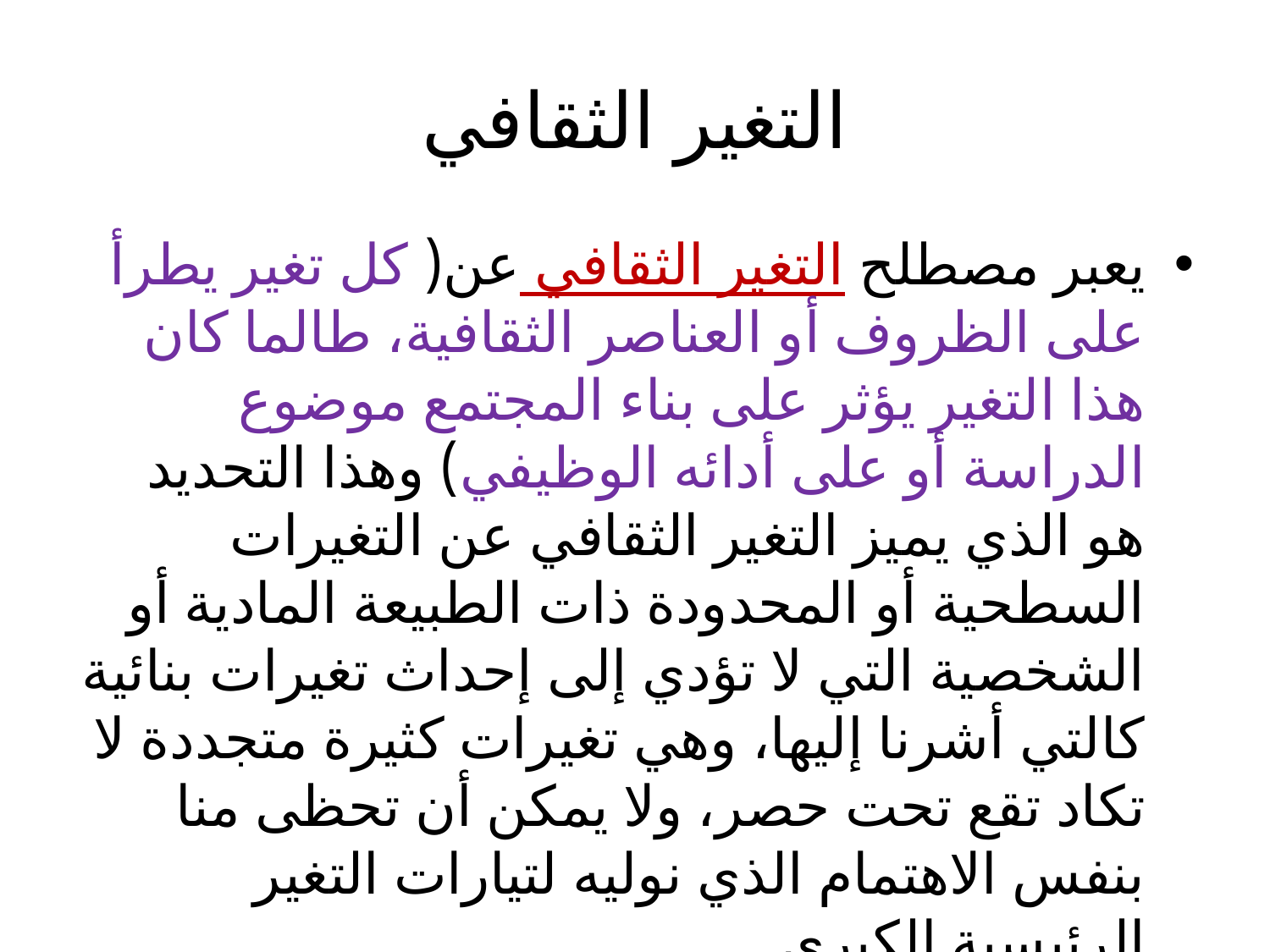

# التغير الثقافي
يعبر مصطلح التغير الثقافي عن( كل تغير يطرأ على الظروف أو العناصر الثقافية، طالما كان هذا التغير يؤثر على بناء المجتمع موضوع الدراسة أو على أدائه الوظيفي) وهذا التحديد هو الذي يميز التغير الثقافي عن التغيرات السطحية أو المحدودة ذات الطبيعة المادية أو الشخصية التي لا تؤدي إلى إحداث تغيرات بنائية كالتي أشرنا إليها، وهي تغيرات كثيرة متجددة لا تكاد تقع تحت حصر، ولا يمكن أن تحظى منا بنفس الاهتمام الذي نوليه لتيارات التغير الرئيسية الكبرى.